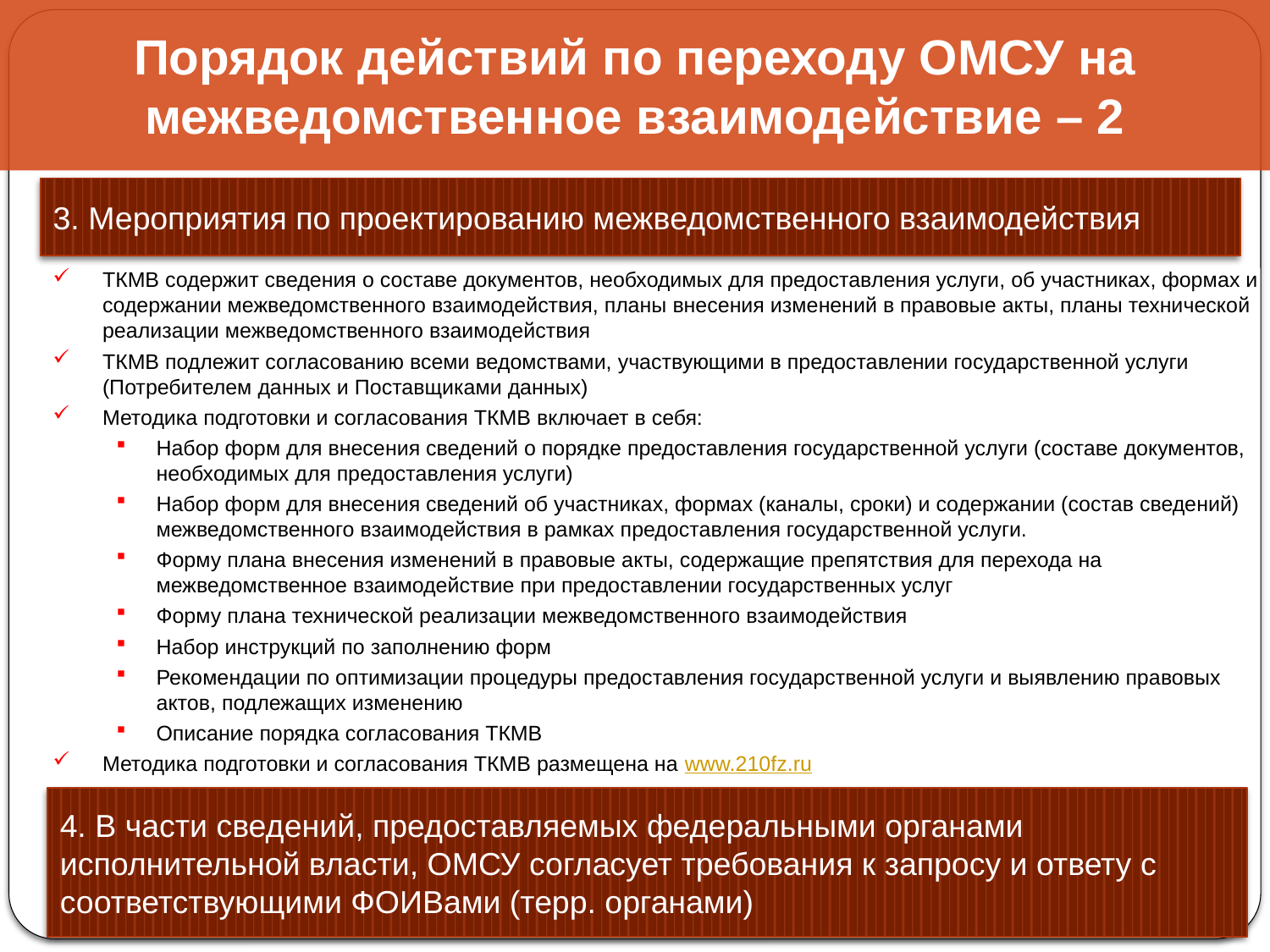

Порядок действий по переходу ОМСУ на межведомственное взаимодействие – 2
3. Мероприятия по проектированию межведомственного взаимодействия
ТКМВ содержит сведения о составе документов, необходимых для предоставления услуги, об участниках, формах и содержании межведомственного взаимодействия, планы внесения изменений в правовые акты, планы технической реализации межведомственного взаимодействия
ТКМВ подлежит согласованию всеми ведомствами, участвующими в предоставлении государственной услуги (Потребителем данных и Поставщиками данных)
Методика подготовки и согласования ТКМВ включает в себя:
Набор форм для внесения сведений о порядке предоставления государственной услуги (составе документов, необходимых для предоставления услуги)
Набор форм для внесения сведений об участниках, формах (каналы, сроки) и содержании (состав сведений) межведомственного взаимодействия в рамках предоставления государственной услуги.
Форму плана внесения изменений в правовые акты, содержащие препятствия для перехода на межведомственное взаимодействие при предоставлении государственных услуг
Форму плана технической реализации межведомственного взаимодействия
Набор инструкций по заполнению форм
Рекомендации по оптимизации процедуры предоставления государственной услуги и выявлению правовых актов, подлежащих изменению
Описание порядка согласования ТКМВ
Методика подготовки и согласования ТКМВ размещена на www.210fz.ru
4. В части сведений, предоставляемых федеральными органами исполнительной власти, ОМСУ согласует требования к запросу и ответу с соответствующими ФОИВами (терр. органами)